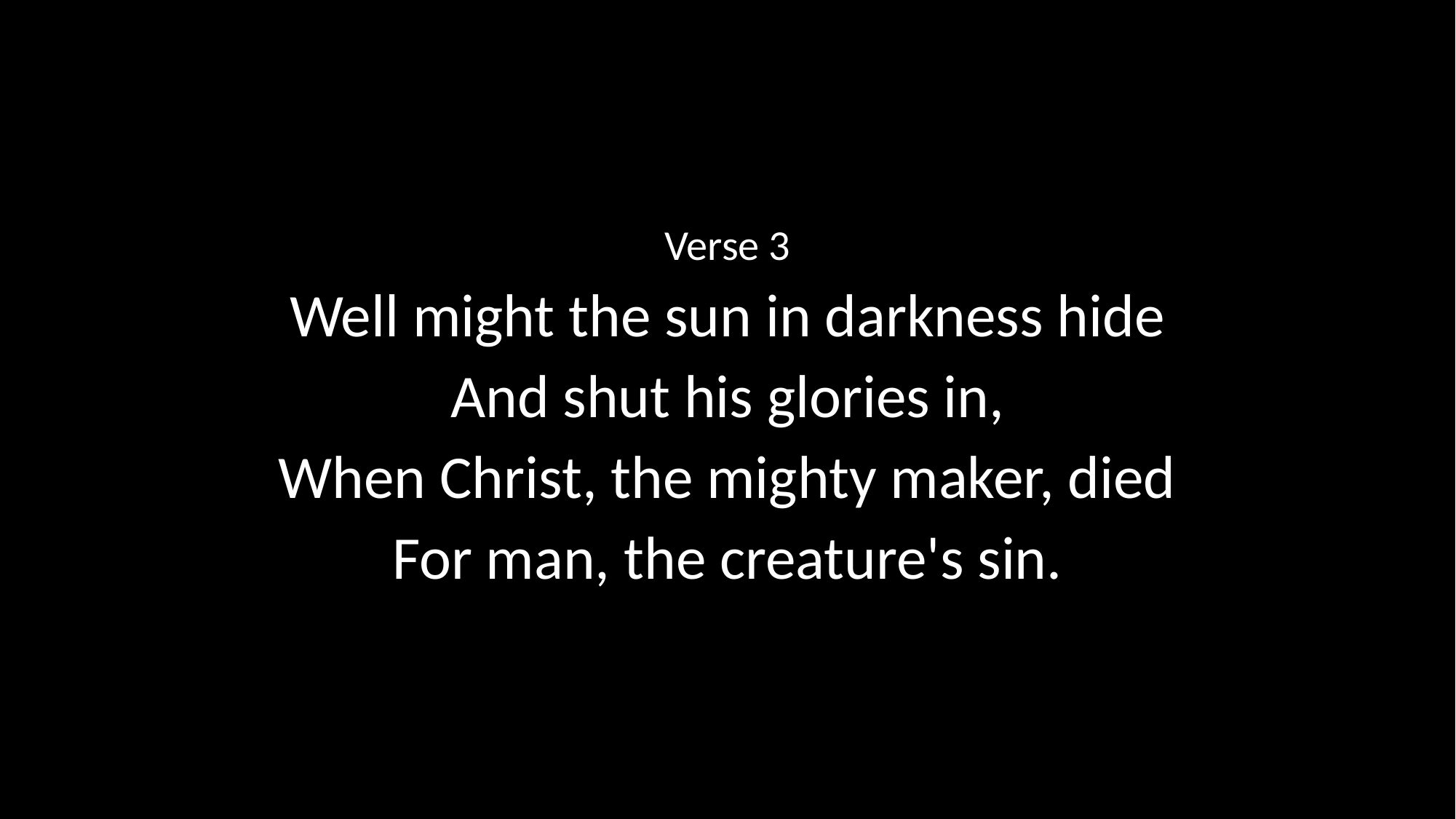

Verse 3
Well might the sun in darkness hide
And shut his glories in,
When Christ, the mighty maker, died
For man, the creature's sin.